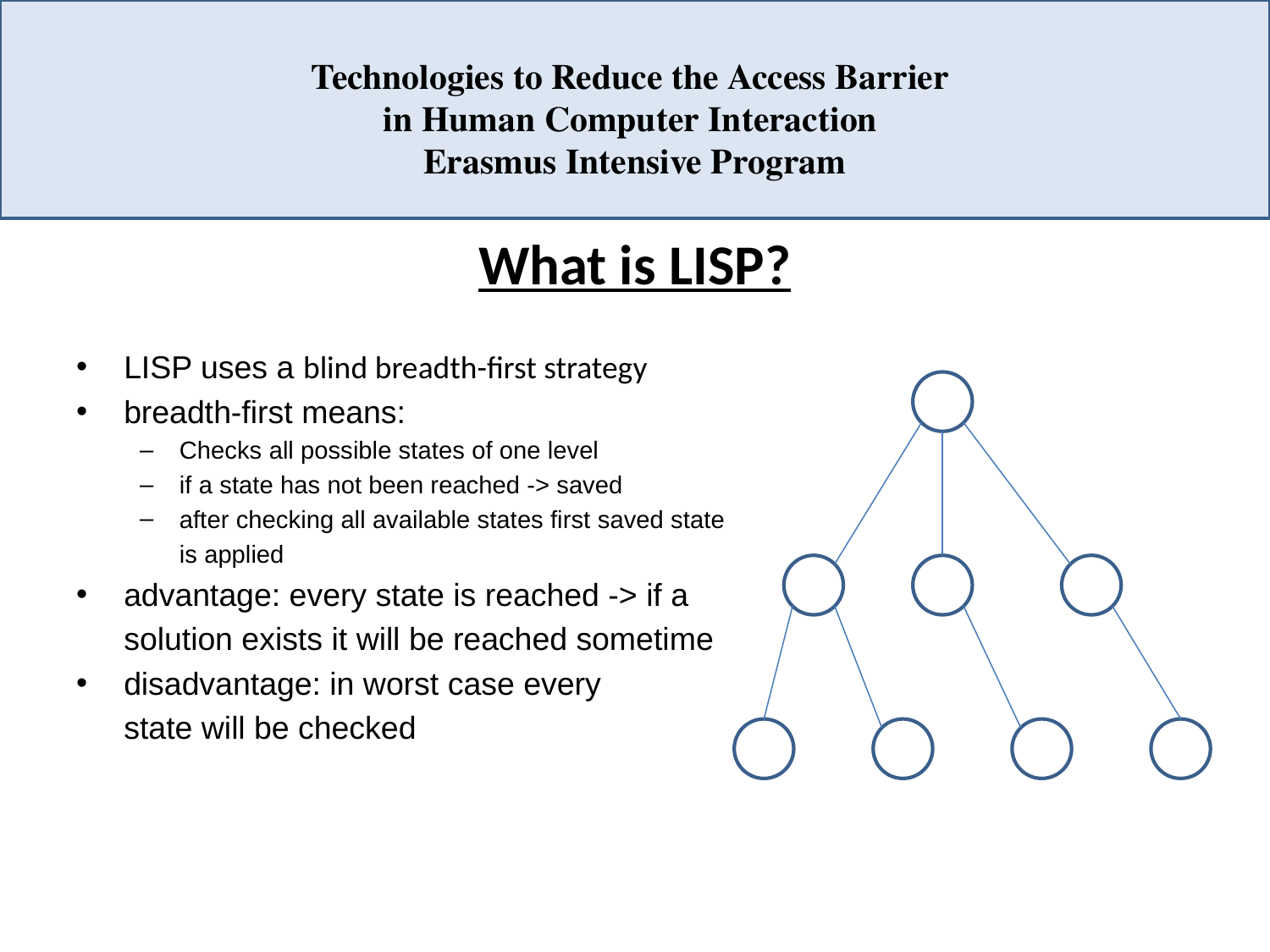

# Technologies to Reduce the Access Barrier in Human Computer Interaction Erasmus Intensive Program
What is LISP?

LISP uses a blind breadth-first strategy
breadth-first means:
Checks all possible states of one level
if a state has not been reached -> saved
after checking all available states first saved state
	is applied
advantage: every state is reached -> if a
	solution exists it will be reached sometime
disadvantage: in worst case every
	state will be checked